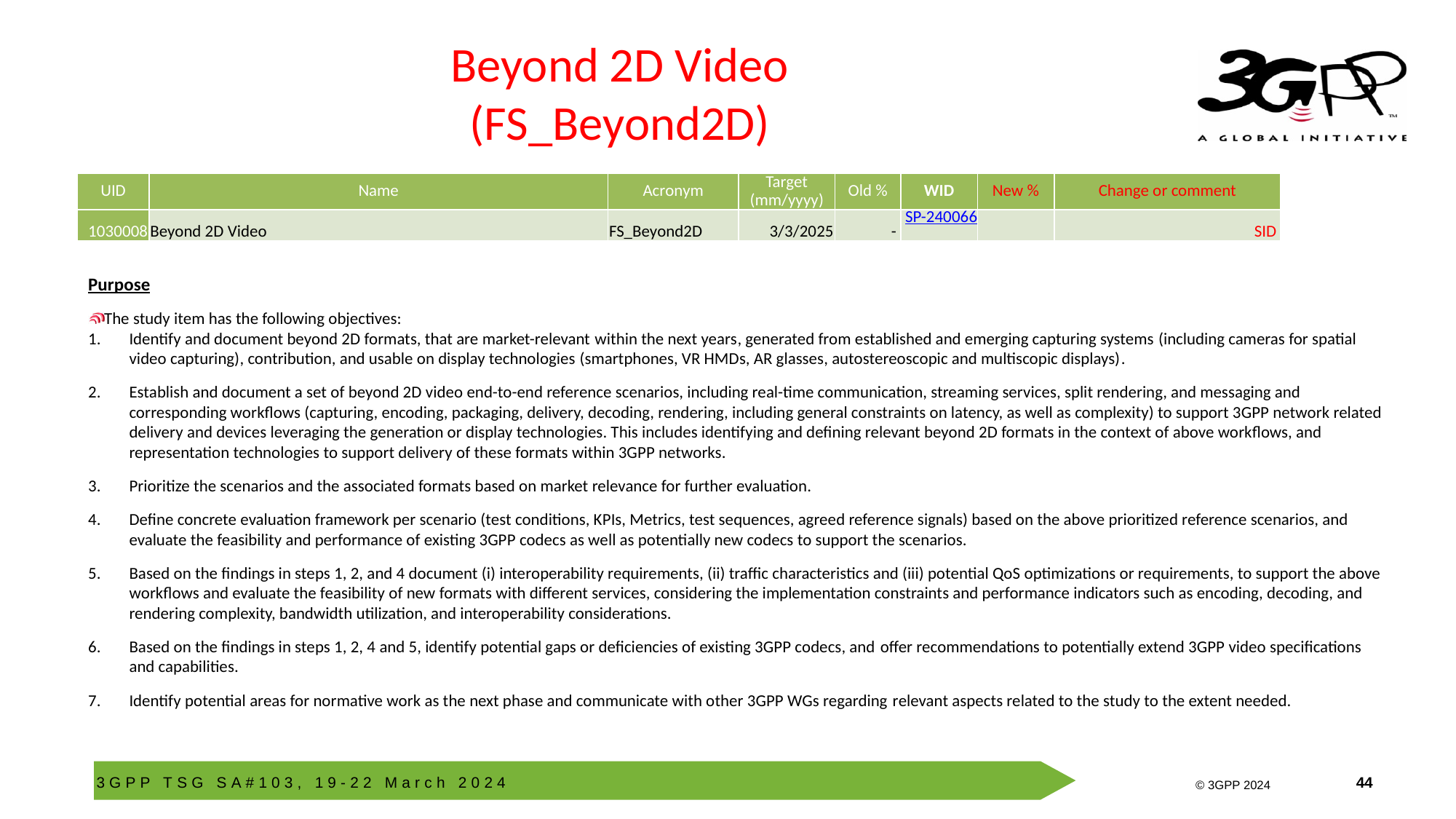

# Beyond 2D Video (FS_Beyond2D)
| UID | Name | Acronym | Target (mm/yyyy) | Old % | WID | New % | Change or comment |
| --- | --- | --- | --- | --- | --- | --- | --- |
| 1030008 | Beyond 2D Video | FS\_Beyond2D | 3/3/2025 | - | SP-240066 |  | SID |
Purpose
The study item has the following objectives:
Identify and document beyond 2D formats, that are market-relevant within the next years, generated from established and emerging capturing systems (including cameras for spatial video capturing), contribution, and usable on display technologies (smartphones, VR HMDs, AR glasses, autostereoscopic and multiscopic displays).
Establish and document a set of beyond 2D video end-to-end reference scenarios, including real-time communication, streaming services, split rendering, and messaging and corresponding workflows (capturing, encoding, packaging, delivery, decoding, rendering, including general constraints on latency, as well as complexity) to support 3GPP network related delivery and devices leveraging the generation or display technologies. This includes identifying and defining relevant beyond 2D formats in the context of above workflows, and representation technologies to support delivery of these formats within 3GPP networks.
Prioritize the scenarios and the associated formats based on market relevance for further evaluation.
Define concrete evaluation framework per scenario (test conditions, KPIs, Metrics, test sequences, agreed reference signals) based on the above prioritized reference scenarios, and evaluate the feasibility and performance of existing 3GPP codecs as well as potentially new codecs to support the scenarios.
Based on the findings in steps 1, 2, and 4 document (i) interoperability requirements, (ii) traffic characteristics and (iii) potential QoS optimizations or requirements, to support the above workflows and evaluate the feasibility of new formats with different services, considering the implementation constraints and performance indicators such as encoding, decoding, and rendering complexity, bandwidth utilization, and interoperability considerations.
Based on the findings in steps 1, 2, 4 and 5, identify potential gaps or deficiencies of existing 3GPP codecs, and offer recommendations to potentially extend 3GPP video specifications and capabilities.
Identify potential areas for normative work as the next phase and communicate with other 3GPP WGs regarding relevant aspects related to the study to the extent needed.